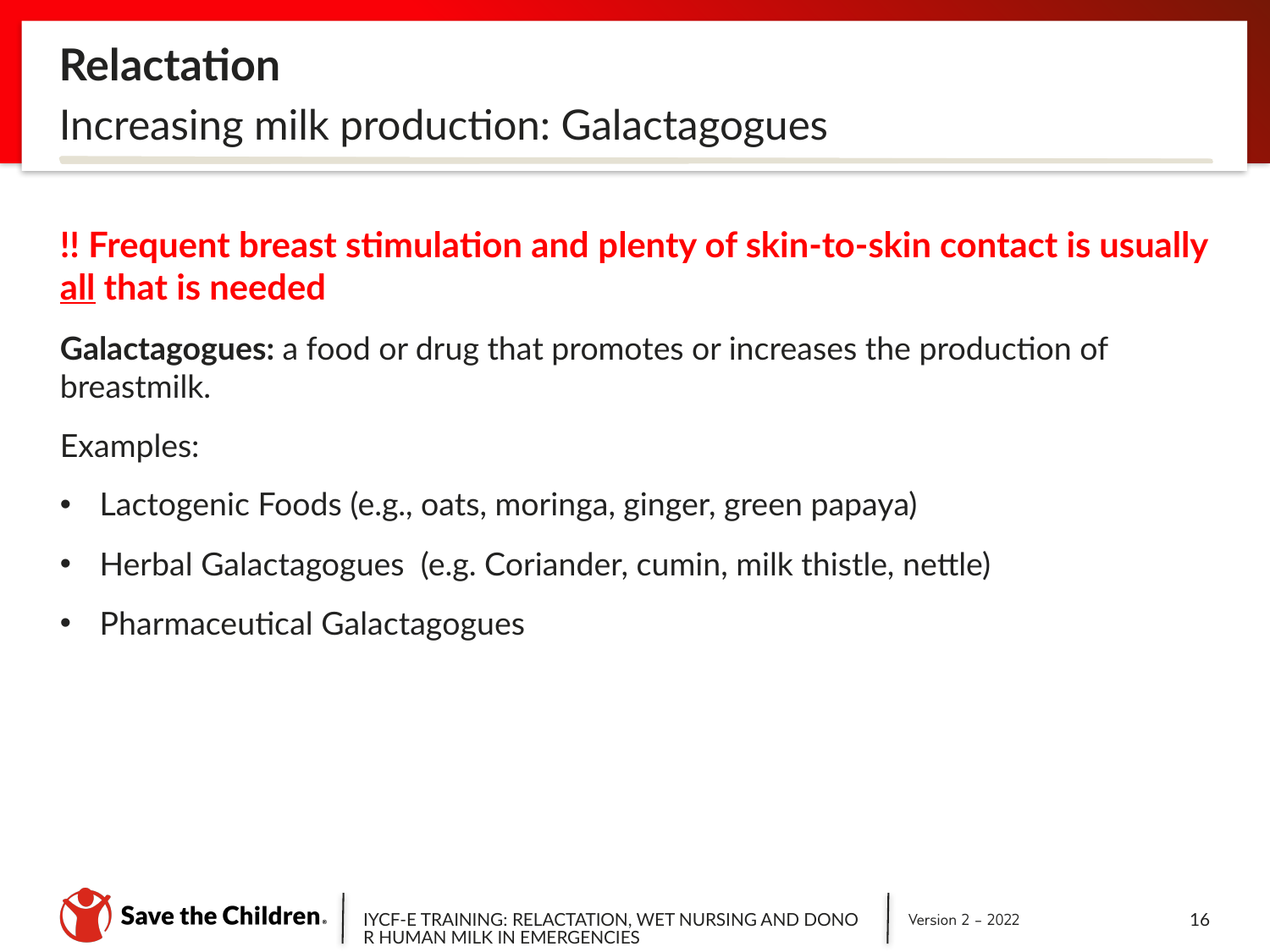

# Relactation
Increasing milk production: Galactagogues
!! Frequent breast stimulation and plenty of skin-to-skin contact is usually all that is needed
Galactagogues: a food or drug that promotes or increases the production of breastmilk.
Examples:
Lactogenic Foods (e.g., oats, moringa, ginger, green papaya)
Herbal Galactagogues  (e.g. Coriander, cumin, milk thistle, nettle)
Pharmaceutical Galactagogues
IYCF-E TRAINING: RELACTATION, WET NURSING AND DONOR HUMAN MILK IN EMERGENCIES
Version 2 – 2022
16